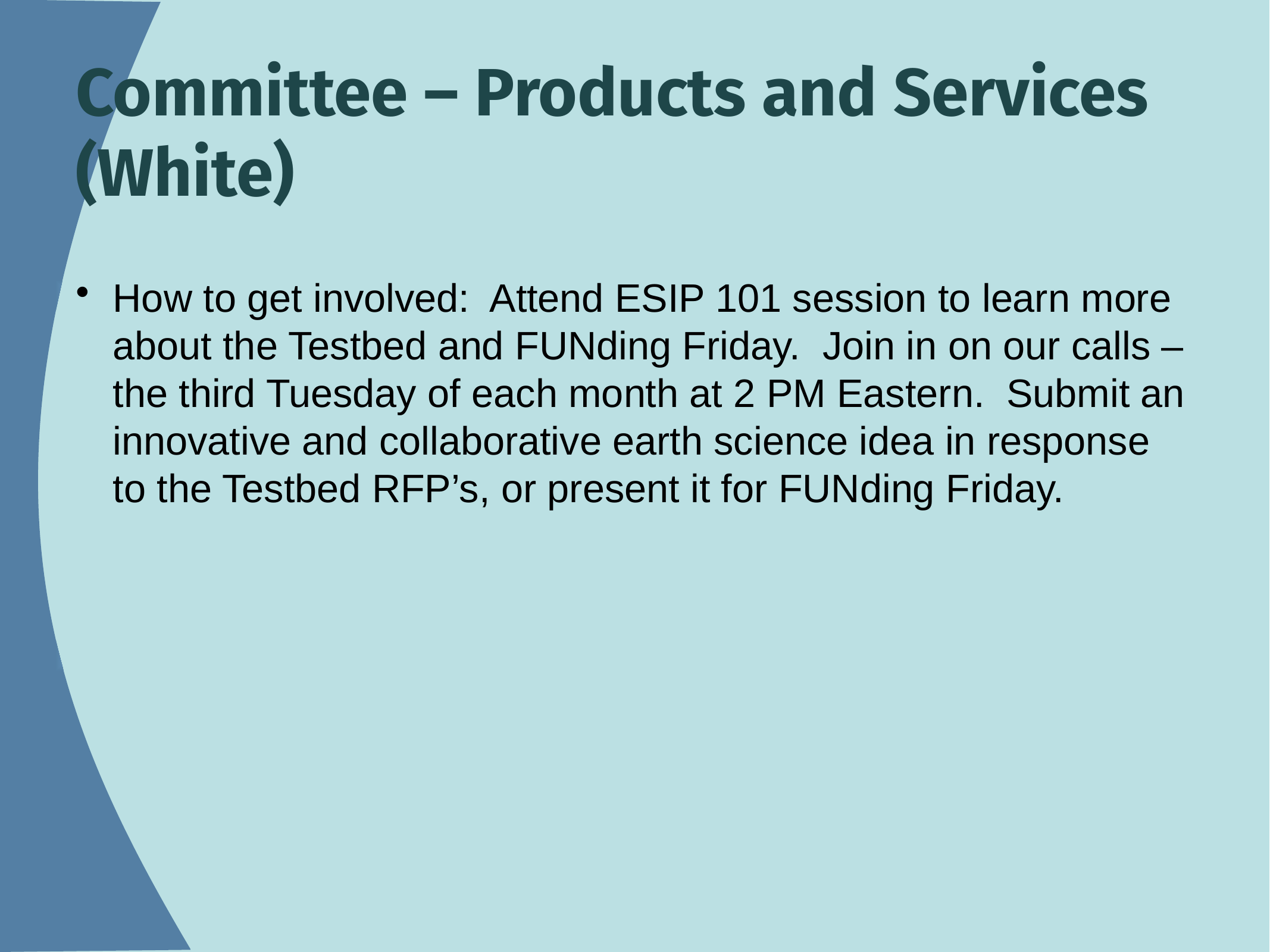

# Committee – Products and Services (White)
How to get involved:  Attend ESIP 101 session to learn more about the Testbed and FUNding Friday.  Join in on our calls – the third Tuesday of each month at 2 PM Eastern.  Submit an innovative and collaborative earth science idea in response to the Testbed RFP’s, or present it for FUNding Friday.